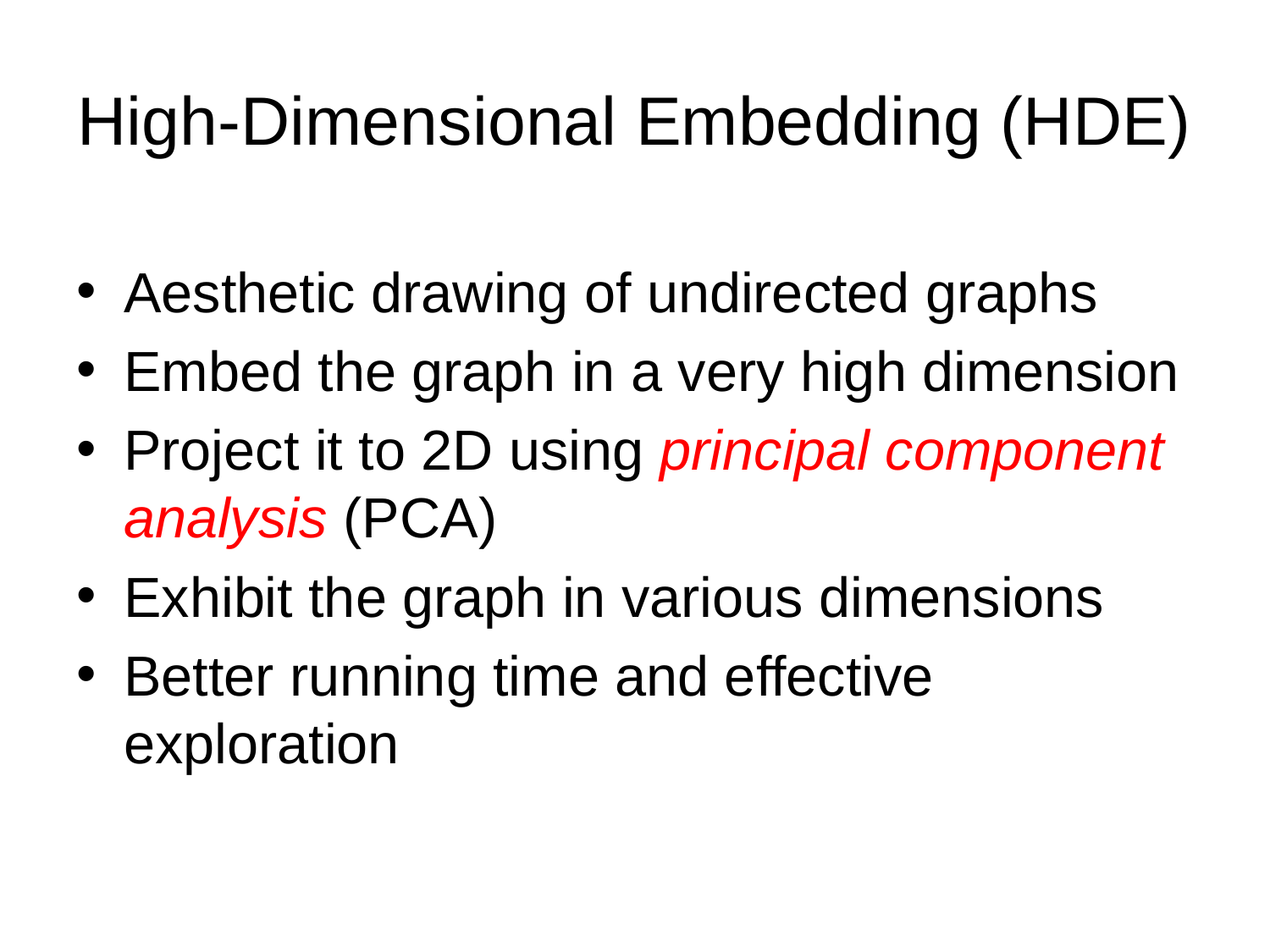

# High-Dimensional Embedding (HDE)
Aesthetic drawing of undirected graphs
Embed the graph in a very high dimension
Project it to 2D using principal component analysis (PCA)
Exhibit the graph in various dimensions
Better running time and effective exploration